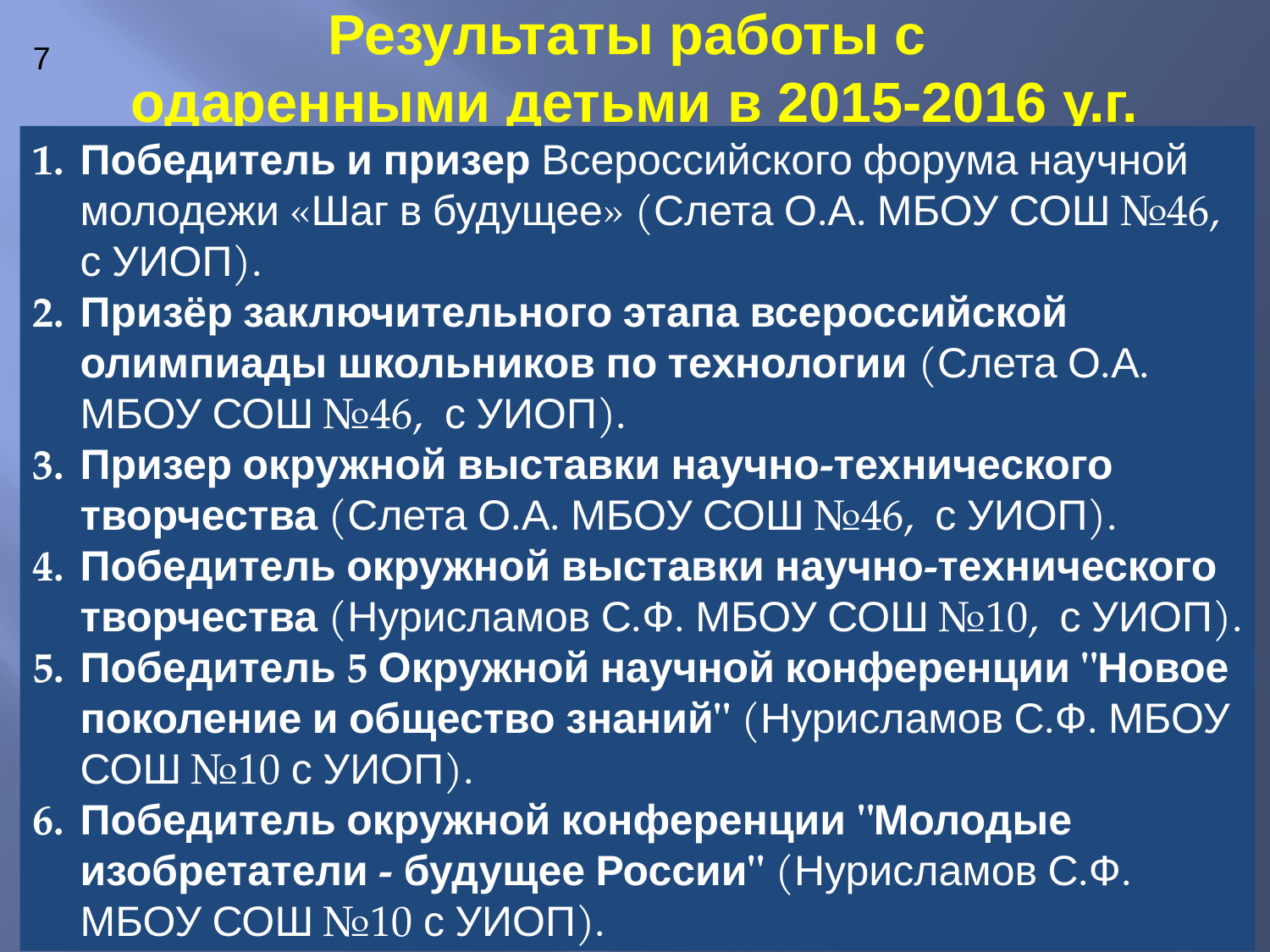

# Результаты работы с одаренными детьми в 2015-2016 у.г.
7
Победитель и призер Всероссийского форума научной молодежи «Шаг в будущее» (Слета О.А. МБОУ СОШ №46,  с УИОП).
Призёр заключительного этапа всероссийской олимпиады школьников по технологии (Слета О.А. МБОУ СОШ №46,  с УИОП).
Призер окружной выставки научно-технического творчества (Слета О.А. МБОУ СОШ №46,  с УИОП).
Победитель окружной выставки научно-технического творчества (Нурисламов С.Ф. МБОУ СОШ №10,  с УИОП).
Победитель 5 Окружной научной конференции "Новое поколение и общество знаний" (Нурисламов С.Ф. МБОУ СОШ №10 с УИОП).
Победитель окружной конференции "Молодые изобретатели - будущее России" (Нурисламов С.Ф. МБОУ СОШ №10 с УИОП).